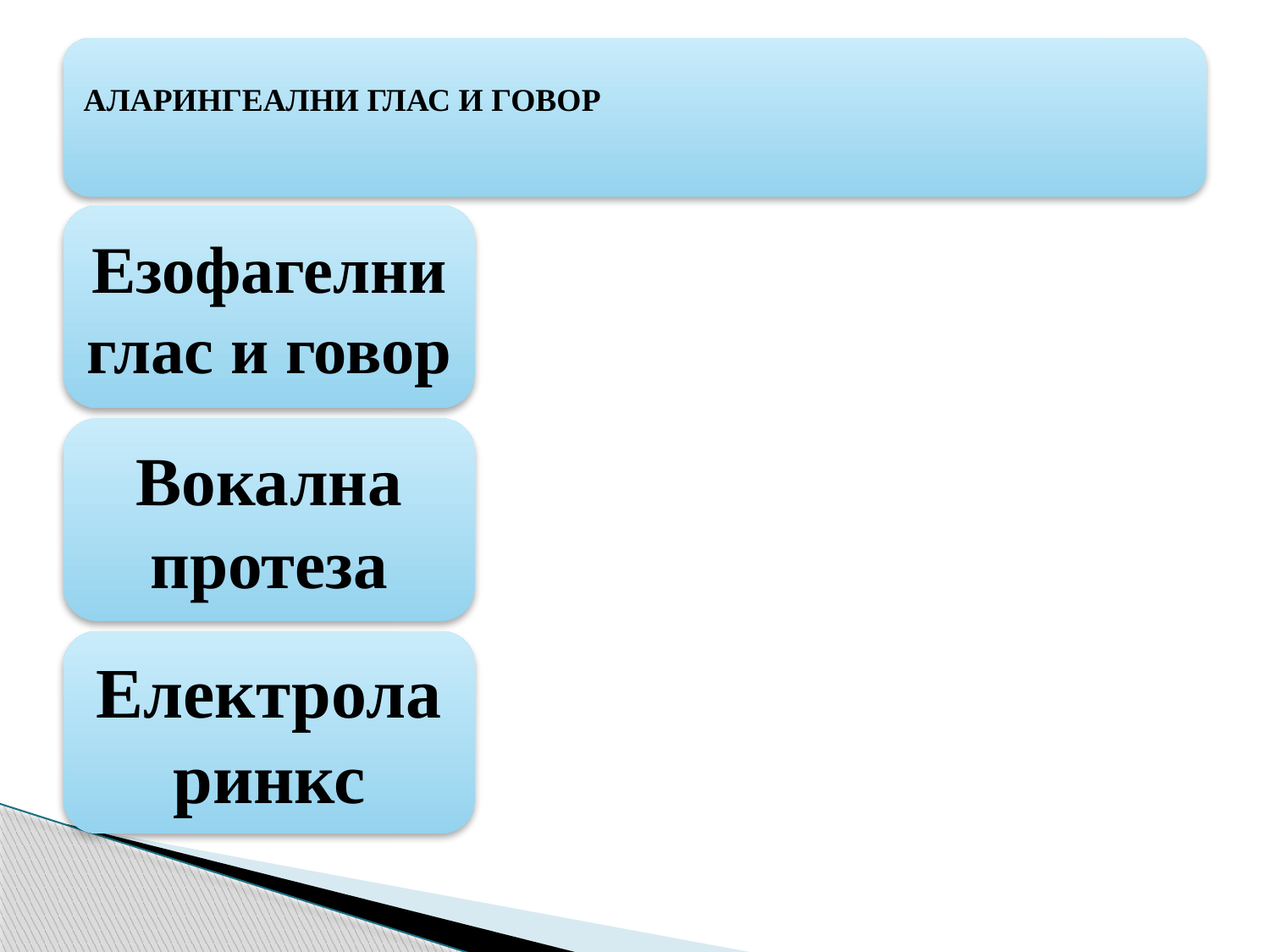

АЛАРИНГЕАЛНИ ГЛАС И ГОВОР
Езофагелни глас и говор
Вокална протеза
Електроларинкс